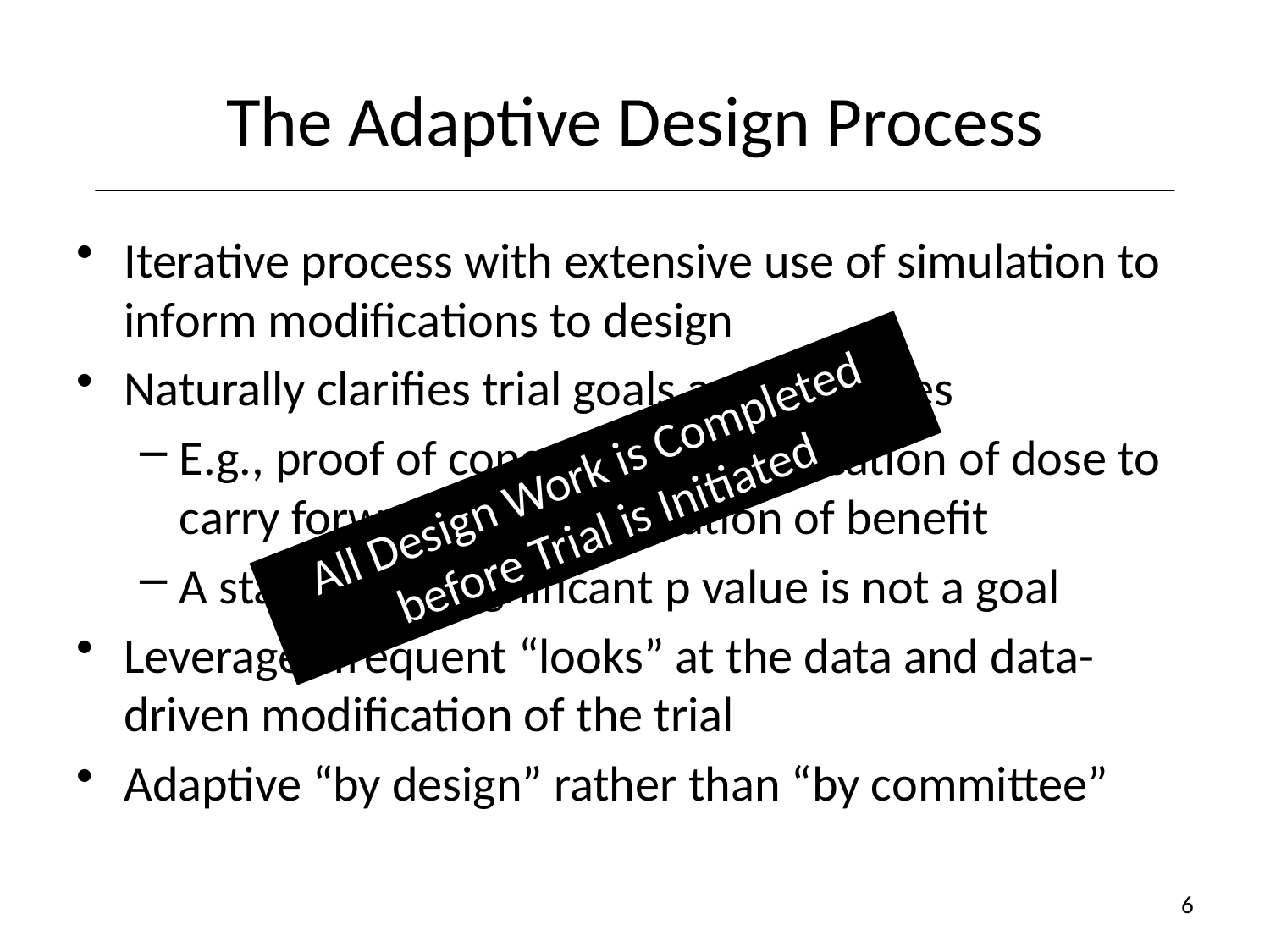

# The Adaptive Design Process

Iterative process with extensive use of simulation to inform modifications to design
Naturally clarifies trial goals and priorities
E.g., proof of concept vs. identification of dose to carry forward vs. confirmation of benefit
A statistically significant p value is not a goal
Leverages frequent “looks” at the data and data-driven modification of the trial
Adaptive “by design” rather than “by committee”
All Design Work is Completed before Trial is Initiated
6